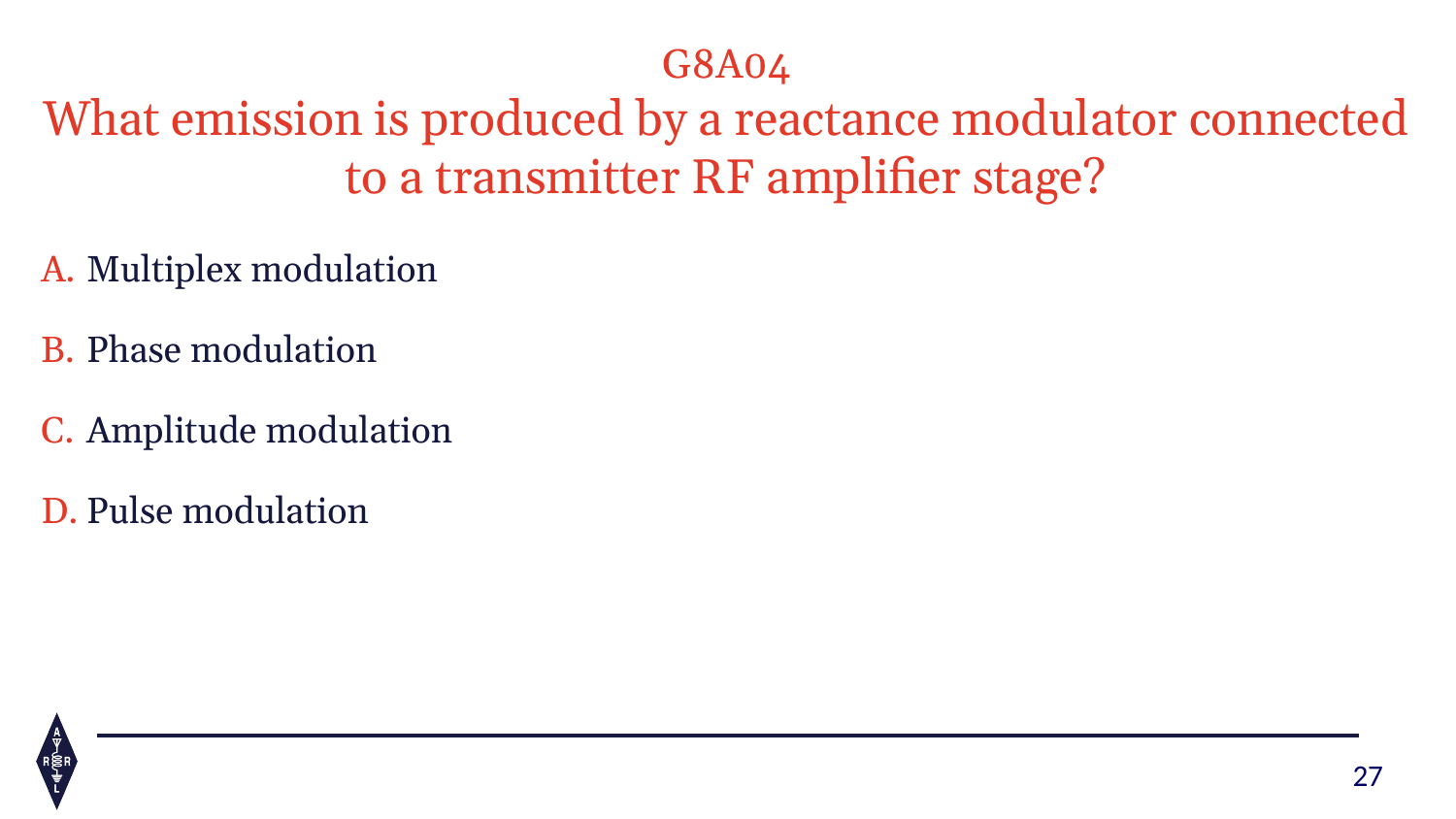

G8A04
What emission is produced by a reactance modulator connected to a transmitter RF amplifier stage?
Multiplex modulation
Phase modulation
Amplitude modulation
Pulse modulation
27